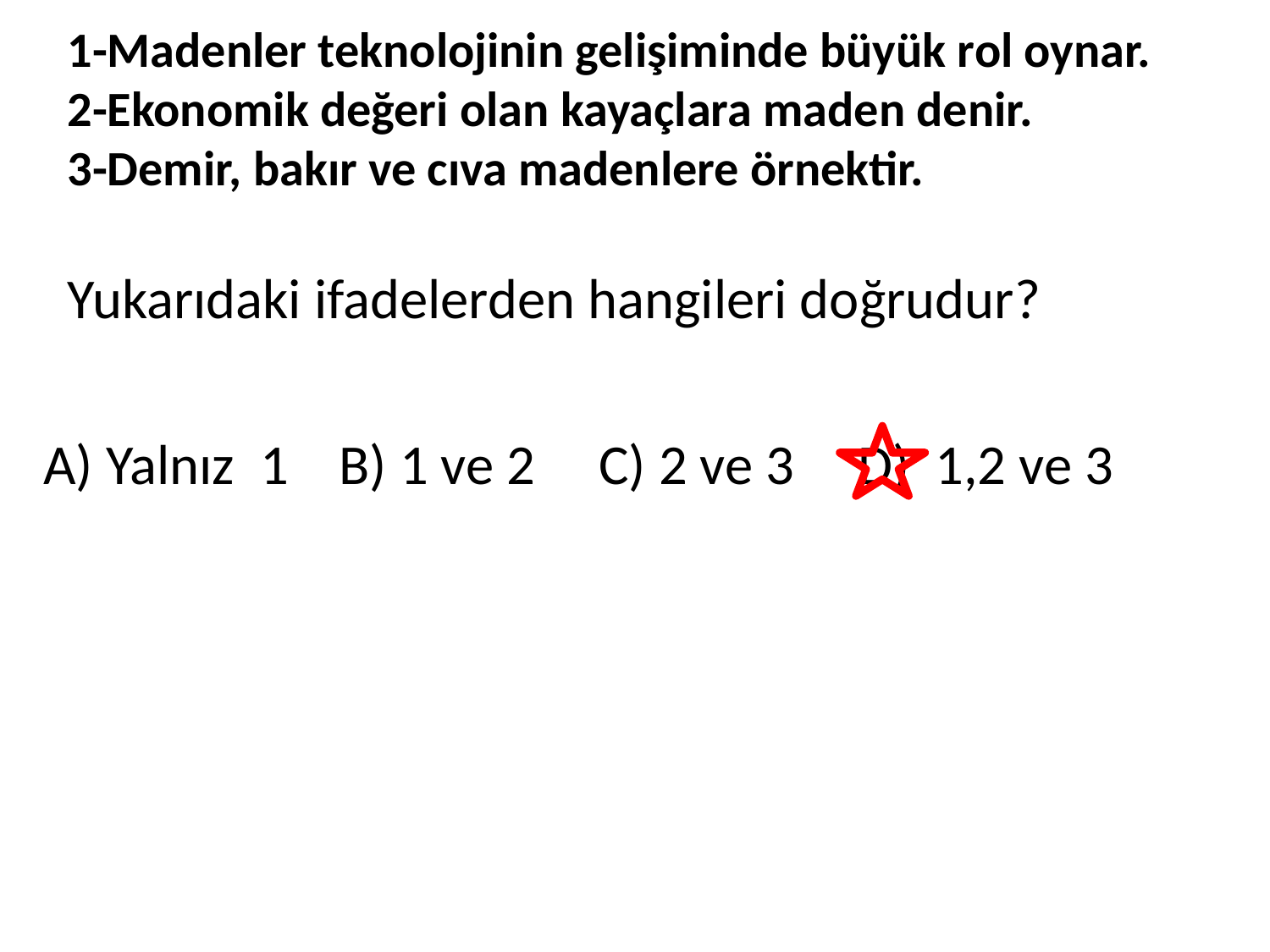

1-Madenler teknolojinin gelişiminde büyük rol oynar.
2-Ekonomik değeri olan kayaçlara maden denir.
3-Demir, bakır ve cıva madenlere örnektir.
Yukarıdaki ifadelerden hangileri doğrudur?
A) Yalnız  1    B) 1 ve 2     C) 2 ve 3     D)  1,2 ve 3